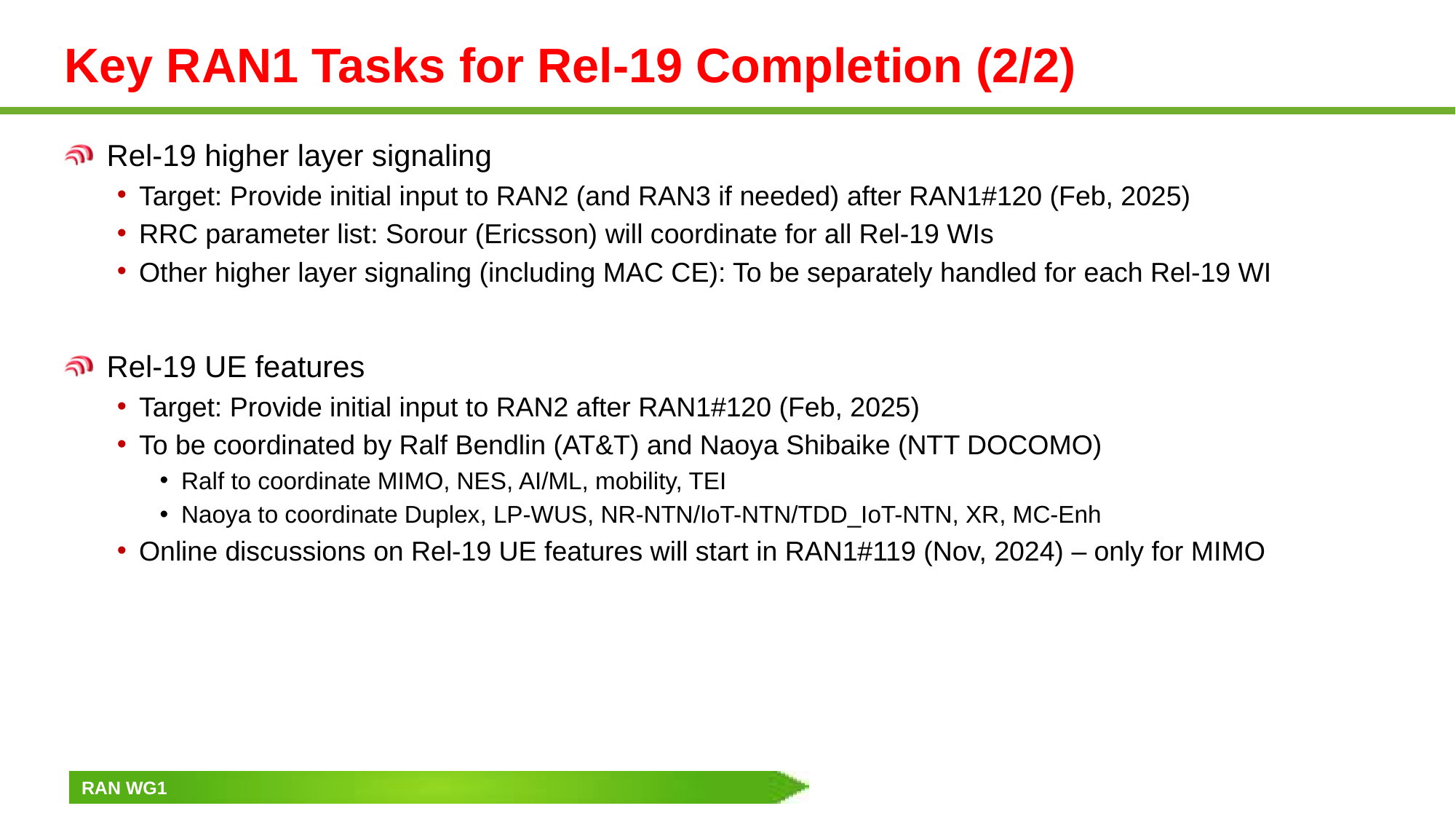

# Key RAN1 Tasks for Rel-19 Completion (2/2)
Rel-19 higher layer signaling
Target: Provide initial input to RAN2 (and RAN3 if needed) after RAN1#120 (Feb, 2025)
RRC parameter list: Sorour (Ericsson) will coordinate for all Rel-19 WIs
Other higher layer signaling (including MAC CE): To be separately handled for each Rel-19 WI

Rel-19 UE features
Target: Provide initial input to RAN2 after RAN1#120 (Feb, 2025)
To be coordinated by Ralf Bendlin (AT&T) and Naoya Shibaike (NTT DOCOMO)
Ralf to coordinate MIMO, NES, AI/ML, mobility, TEI
Naoya to coordinate Duplex, LP-WUS, NR-NTN/IoT-NTN/TDD_IoT-NTN, XR, MC-Enh
Online discussions on Rel-19 UE features will start in RAN1#119 (Nov, 2024) – only for MIMO